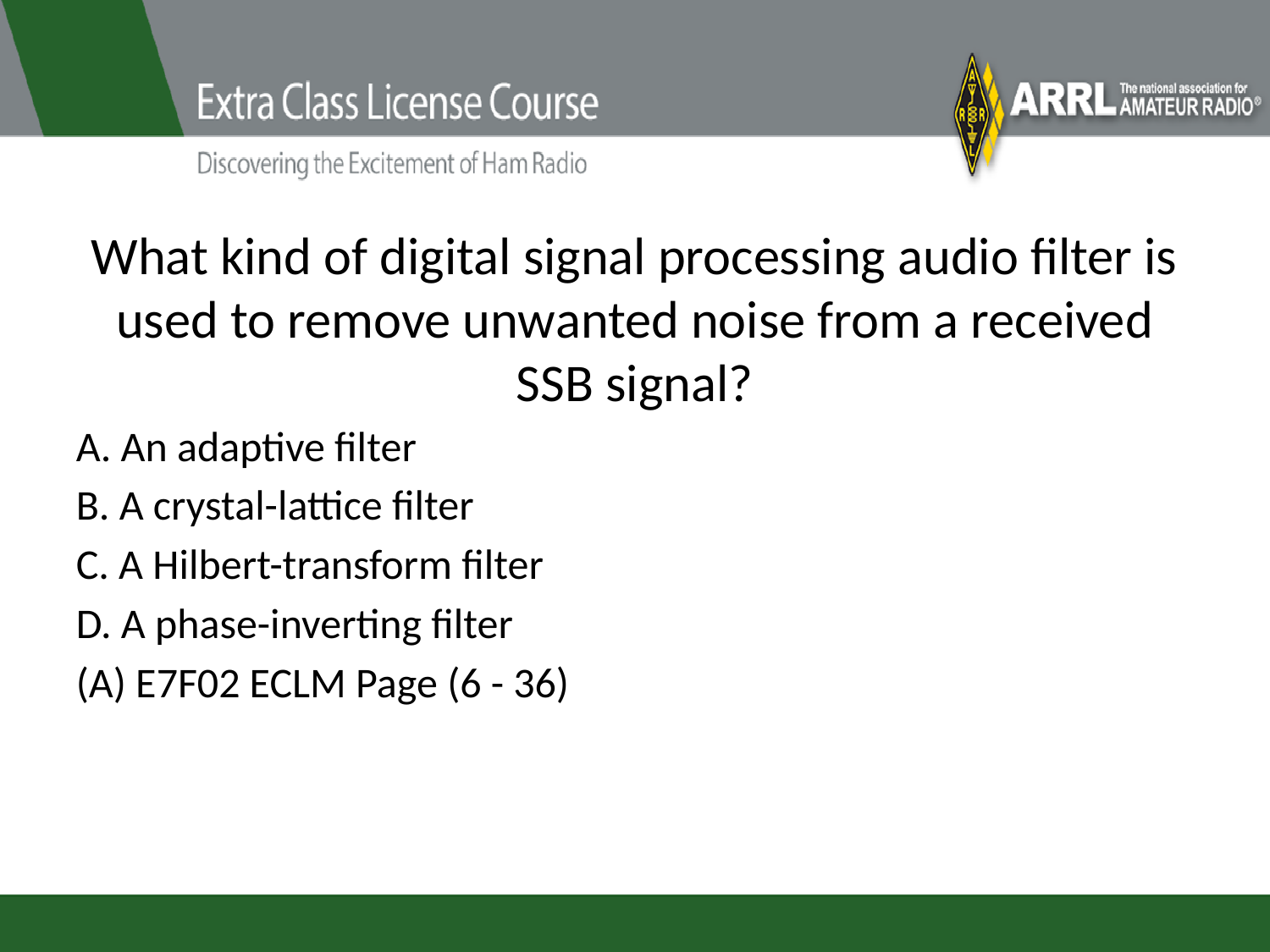

# What kind of digital signal processing audio filter is used to remove unwanted noise from a received SSB signal?
A. An adaptive filter
B. A crystal-lattice filter
C. A Hilbert-transform filter
D. A phase-inverting filter
(A) E7F02 ECLM Page (6 - 36)